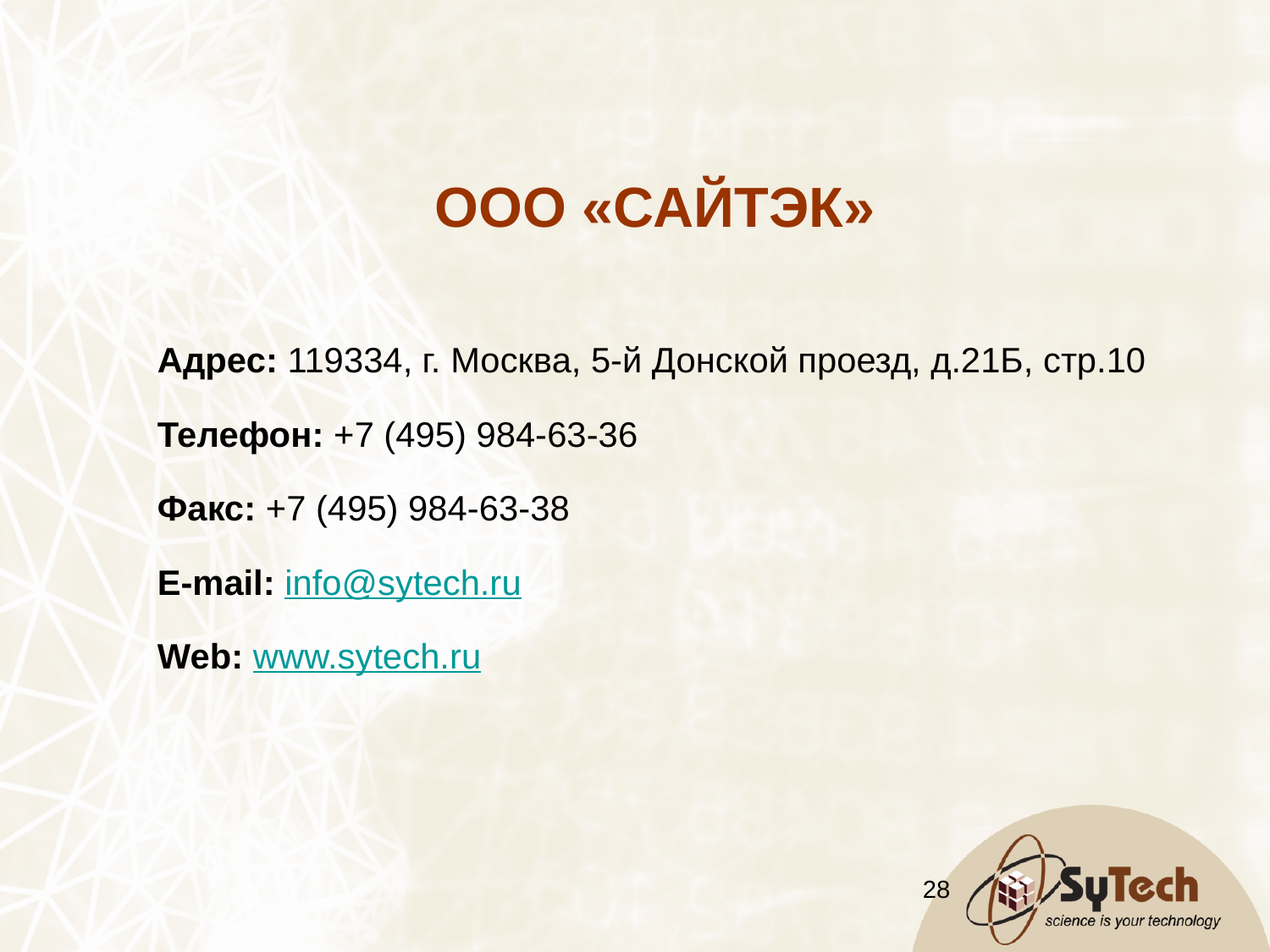

ООО «САЙТЭК»
Адрес: 119334, г. Москва, 5-й Донской проезд, д.21Б, стр.10
Телефон: +7 (495) 984-63-36
Факс: +7 (495) 984-63-38
E-mail: info@sytech.ru
Web: www.sytech.ru
28